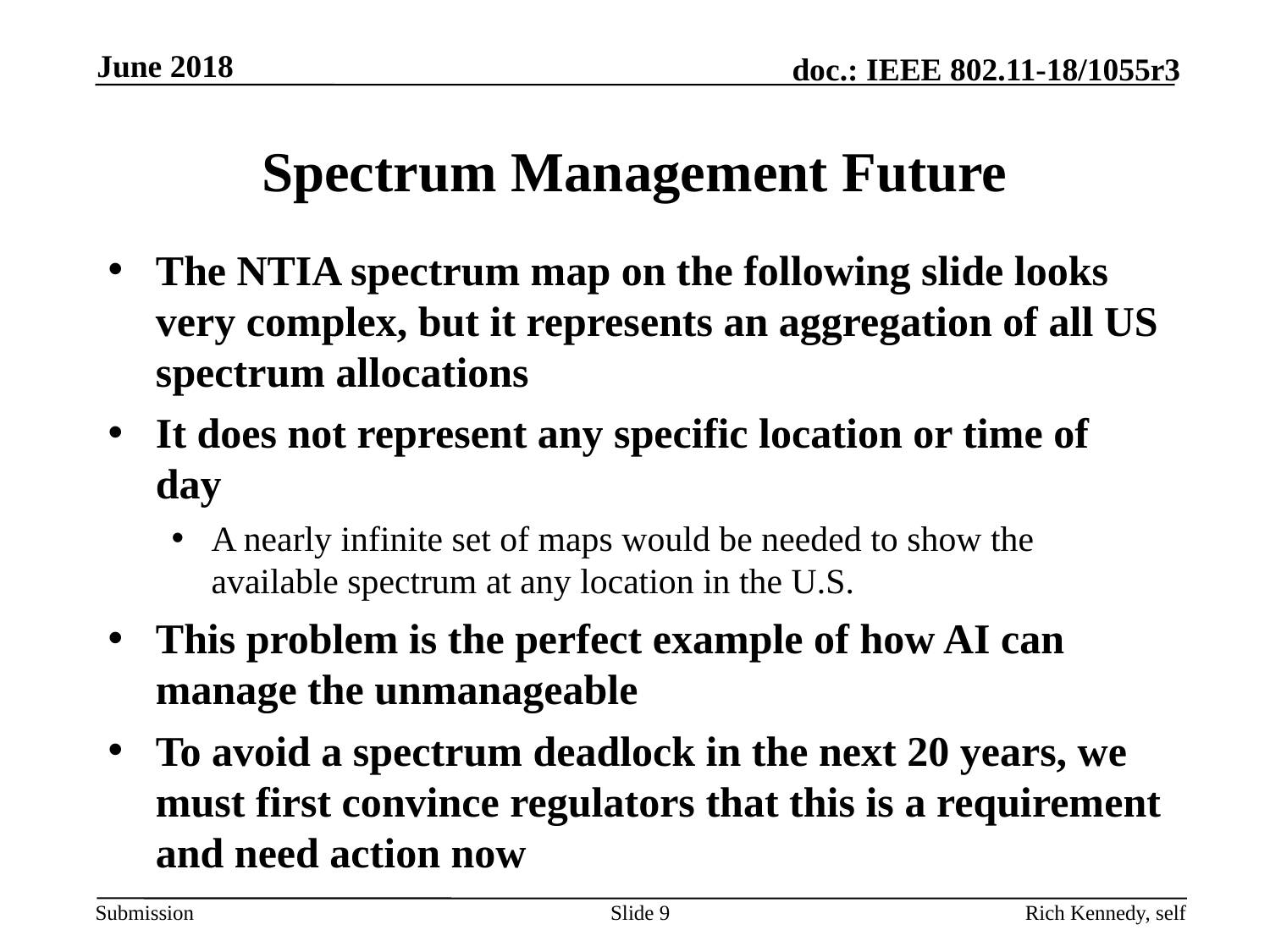

June 2018
# Spectrum Management Future
The NTIA spectrum map on the following slide looks very complex, but it represents an aggregation of all US spectrum allocations
It does not represent any specific location or time of day
A nearly infinite set of maps would be needed to show the available spectrum at any location in the U.S.
This problem is the perfect example of how AI can manage the unmanageable
To avoid a spectrum deadlock in the next 20 years, we must first convince regulators that this is a requirement and need action now
Slide 9
Rich Kennedy, self